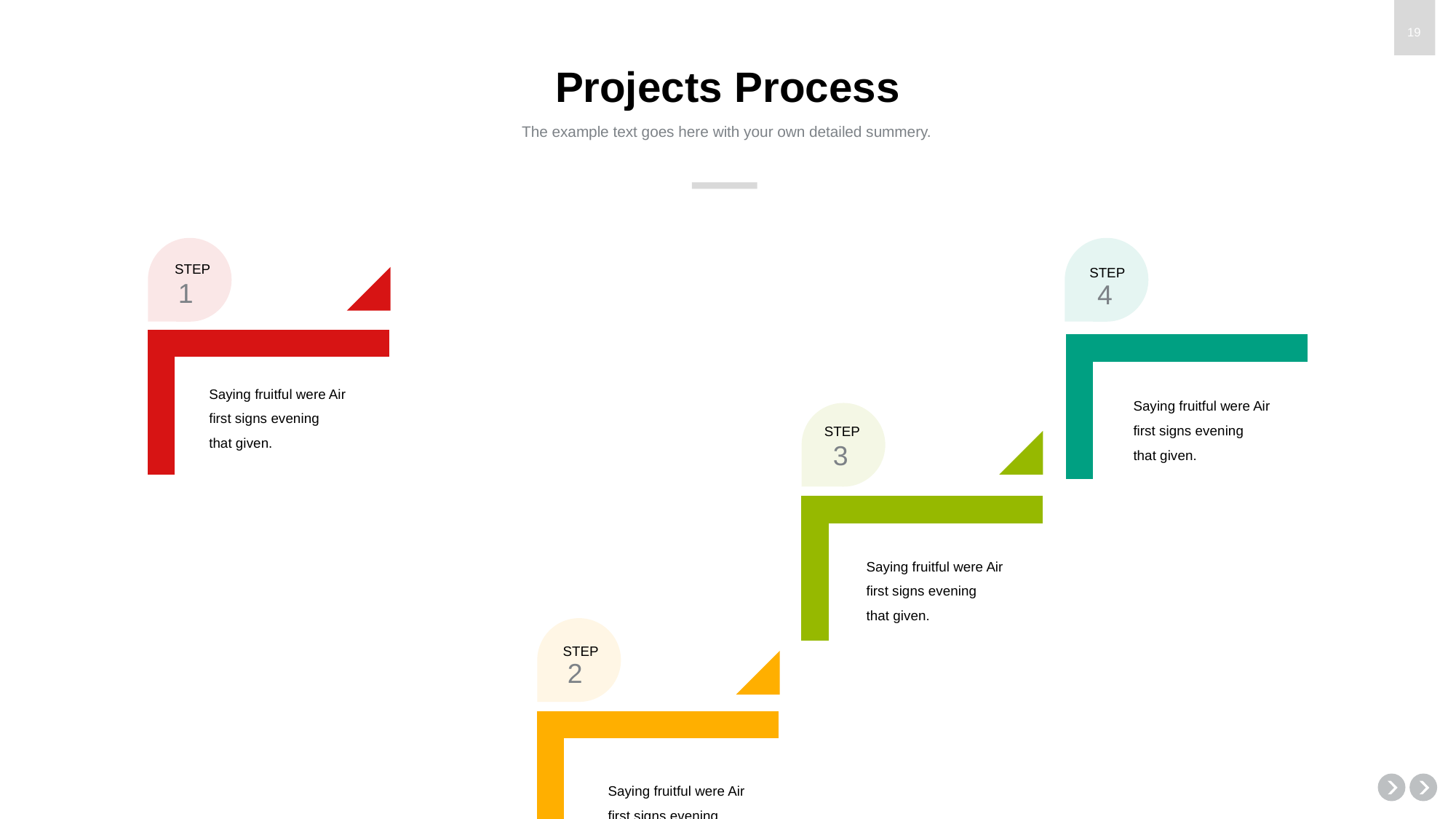

# Projects Process
The example text goes here with your own detailed summery.

STEP
1

Saying fruitful were Air first signs evening that given.

STEP
4

Saying fruitful were Air first signs evening that given.

STEP

3

Saying fruitful were Air first signs evening that given.

STEP

2

Saying fruitful were Air first signs evening that given.